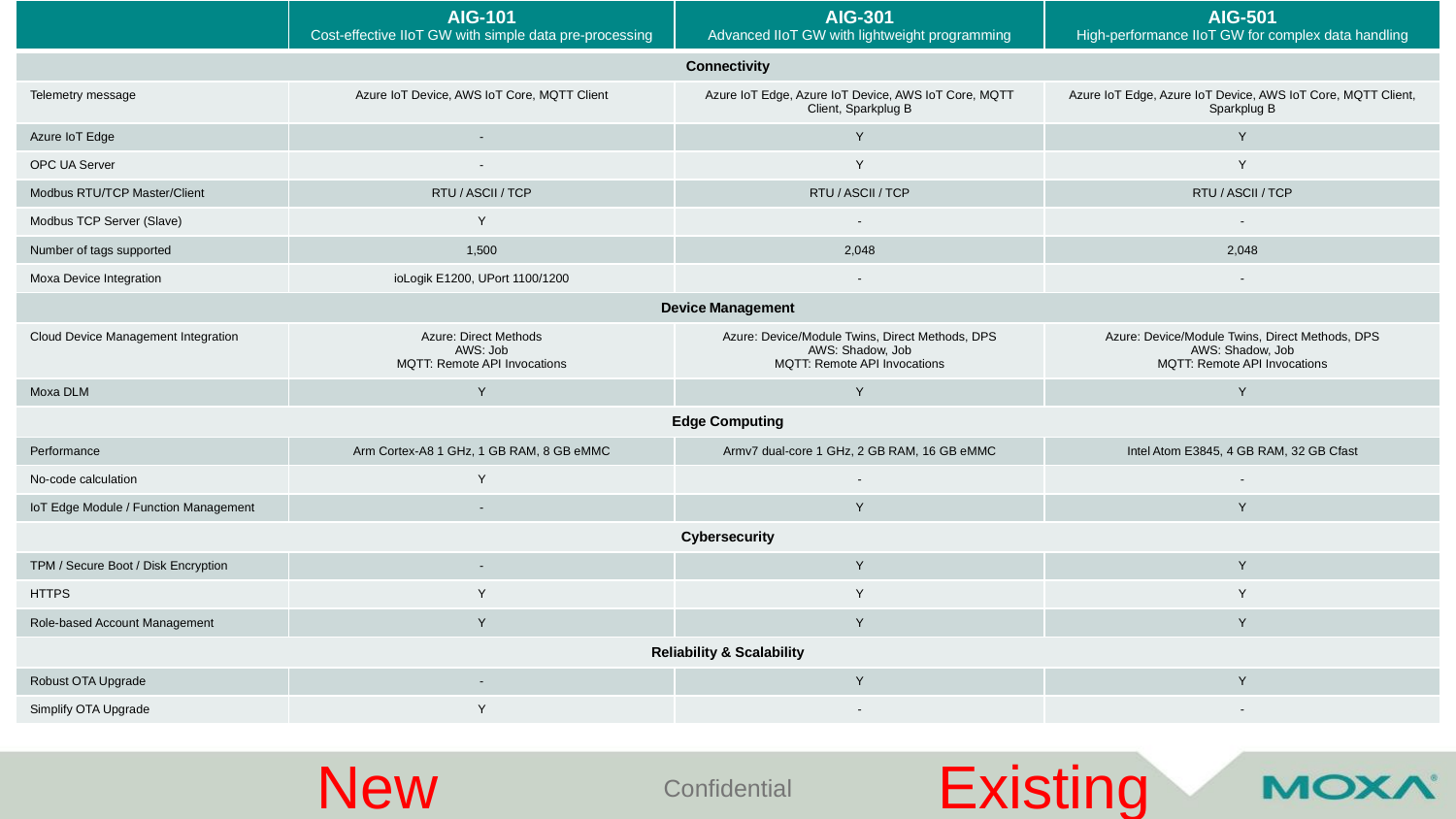

|  | AIG-101 Cost-effective IIoT GW with simple data pre-processing | AIG-301 Advanced IIoT GW with lightweight programming | AIG-501 High-performance IIoT GW for complex data handling |
| --- | --- | --- | --- |
| Connectivity |  |  |  |
| Telemetry message | Azure IoT Device, AWS IoT Core, MQTT Client | Azure IoT Edge, Azure IoT Device, AWS IoT Core, MQTT Client, Sparkplug B | Azure IoT Edge, Azure IoT Device, AWS IoT Core, MQTT Client, Sparkplug B |
| Azure IoT Edge | - | Y | Y |
| OPC UA Server | - | Y | Y |
| Modbus RTU/TCP Master/Client | RTU / ASCII / TCP | RTU / ASCII / TCP | RTU / ASCII / TCP |
| Modbus TCP Server (Slave) | Y | - | - |
| Number of tags supported | 1,500 | 2,048 | 2,048 |
| Moxa Device Integration | ioLogik E1200, UPort 1100/1200 | - | - |
| Device Management |  |  |  |
| Cloud Device Management Integration | Azure: Direct Methods AWS: Job MQTT: Remote API Invocations | Azure: Device/Module Twins, Direct Methods, DPS AWS: Shadow, Job MQTT: Remote API Invocations | Azure: Device/Module Twins, Direct Methods, DPS AWS: Shadow, Job MQTT: Remote API Invocations |
| Moxa DLM | Y | Y | Y |
| Edge Computing |  |  |  |
| Performance | Arm Cortex-A8 1 GHz, 1 GB RAM, 8 GB eMMC | Armv7 dual-core 1 GHz, 2 GB RAM, 16 GB eMMC | Intel Atom E3845, 4 GB RAM, 32 GB Cfast |
| No-code calculation | Y | - | - |
| IoT Edge Module / Function Management | - | Y | Y |
| Cybersecurity |  |  |  |
| TPM / Secure Boot / Disk Encryption | - | Y | Y |
| HTTPS | Y | Y | Y |
| Role-based Account Management | Y | Y | Y |
| Reliability & Scalability |  |  |  |
| Robust OTA Upgrade | - | Y | Y |
| Simplify OTA Upgrade | Y | - | - |
New
Existing